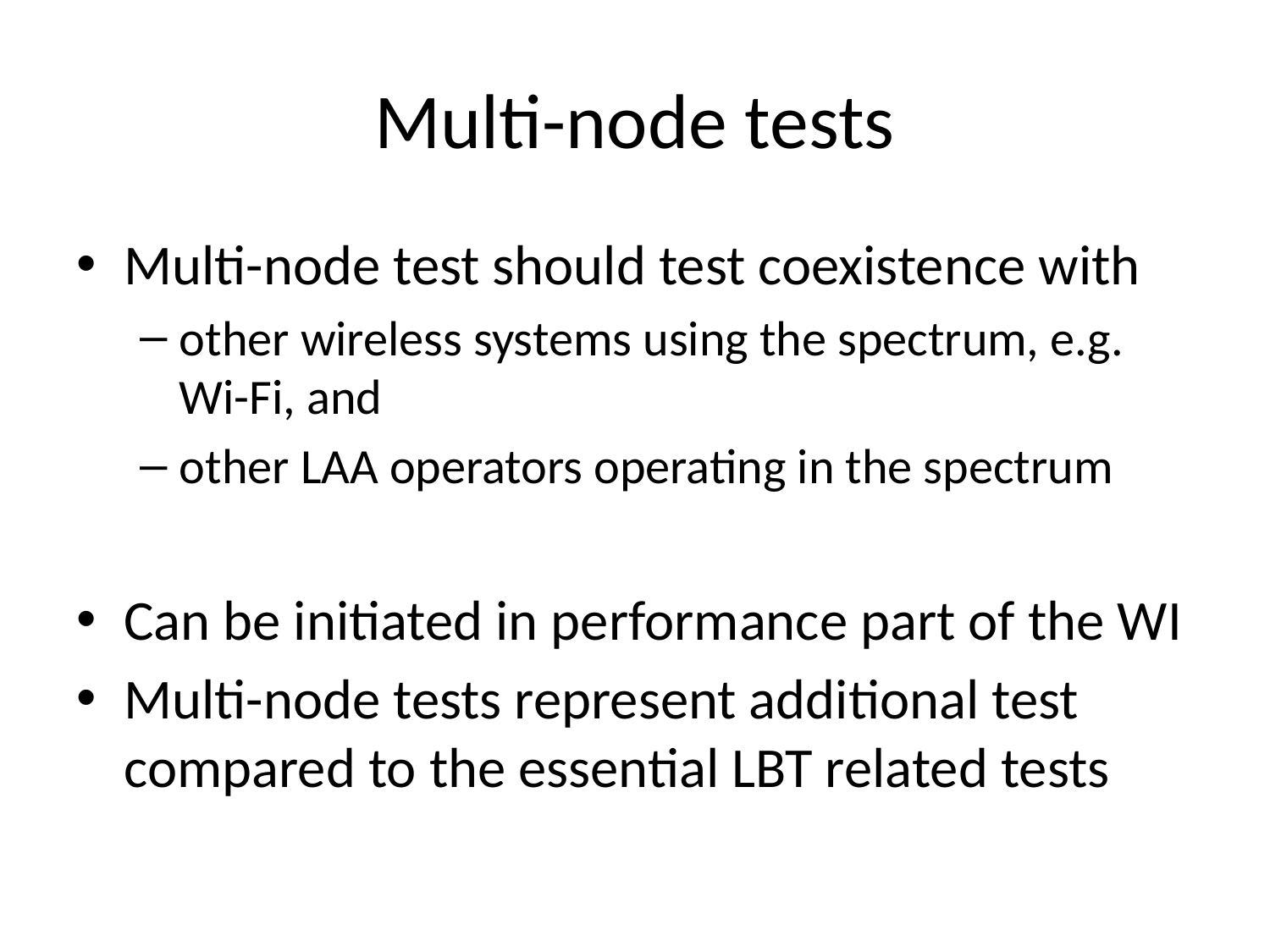

# Multi-node tests
Multi-node test should test coexistence with
other wireless systems using the spectrum, e.g. Wi-Fi, and
other LAA operators operating in the spectrum

Can be initiated in performance part of the WI
Multi-node tests represent additional test compared to the essential LBT related tests